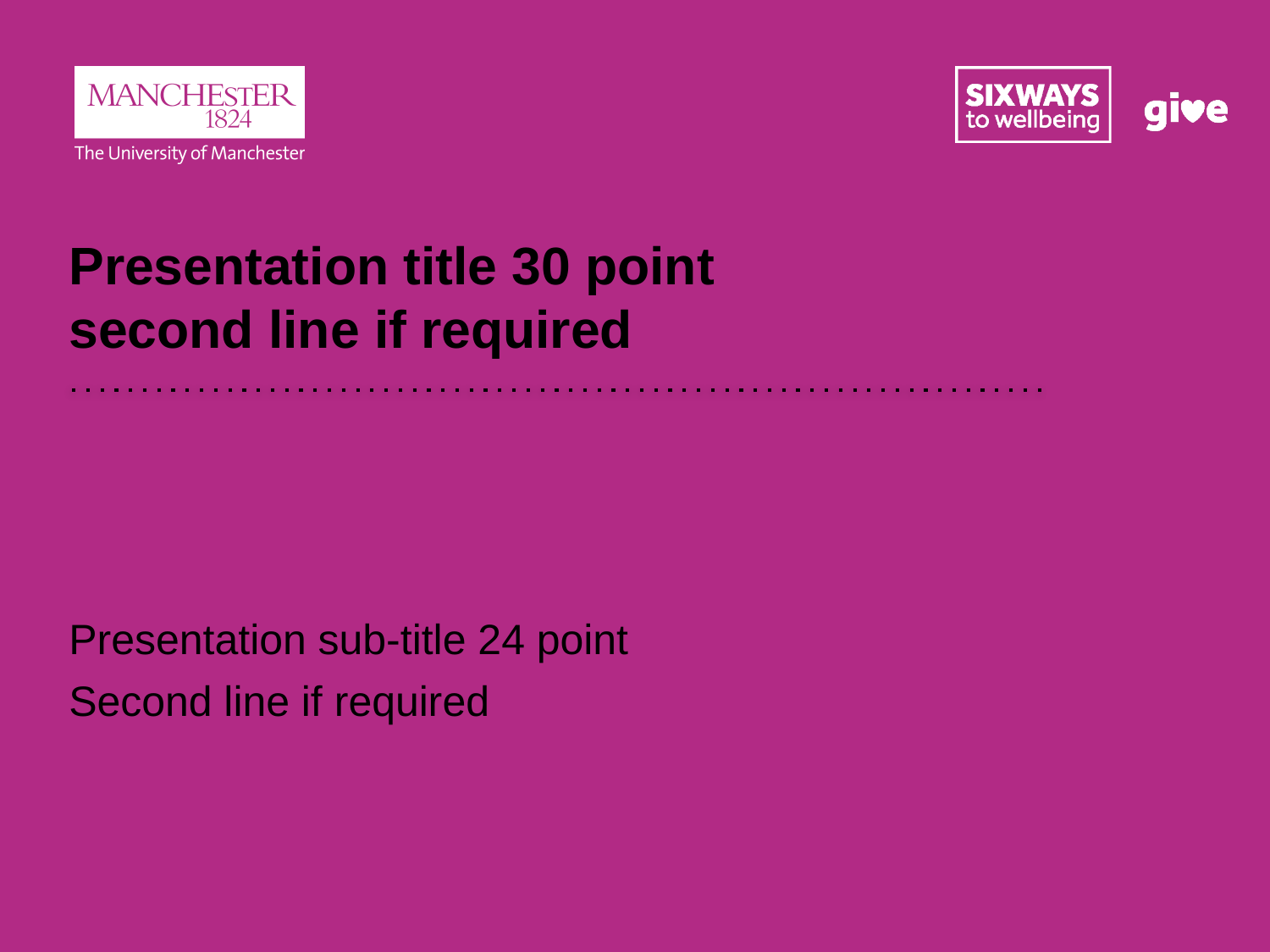

Presentation title 30 point
second line if required
Presentation sub-title 24 point
Second line if required